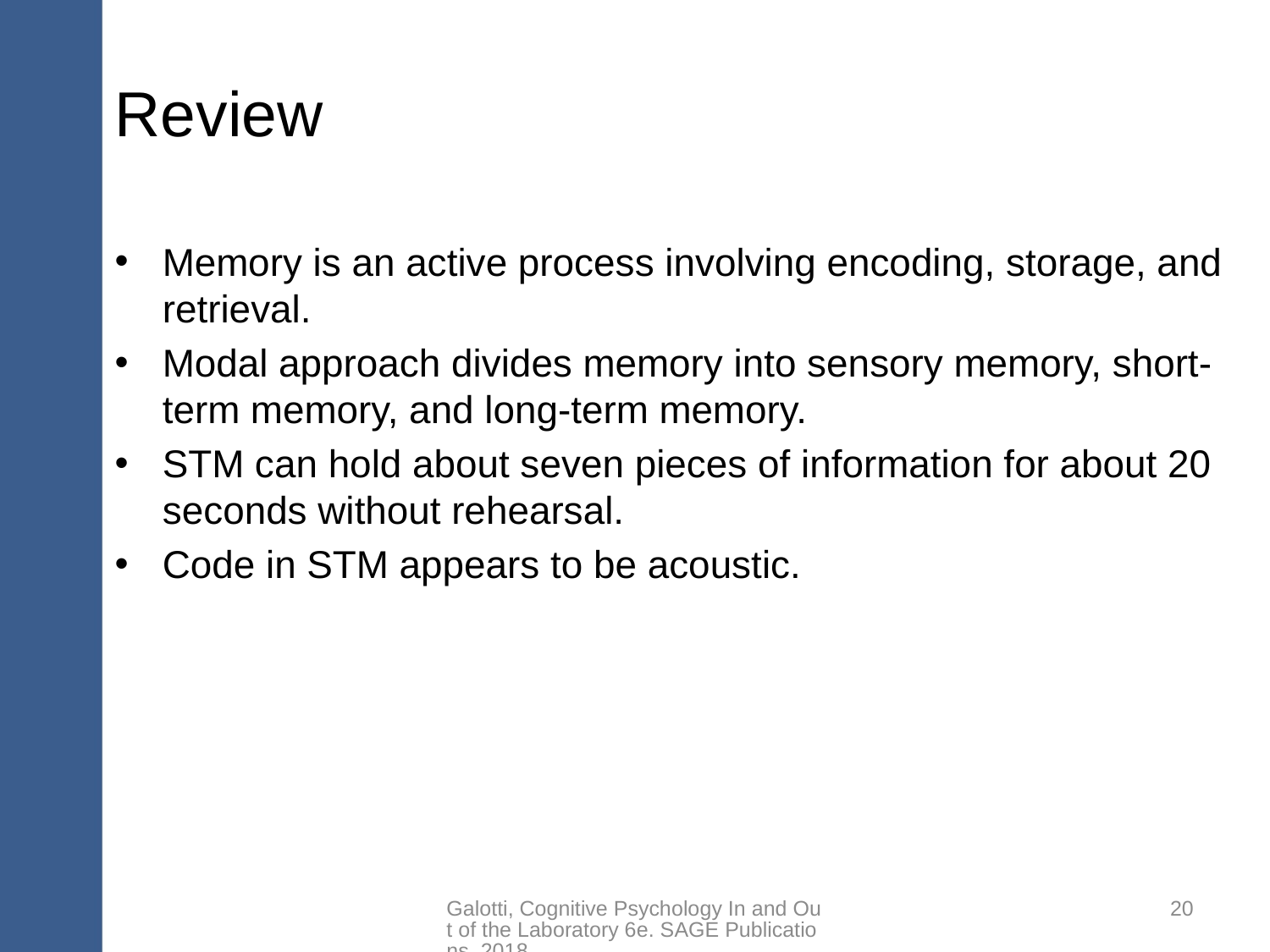

# Review
Memory is an active process involving encoding, storage, and retrieval.
Modal approach divides memory into sensory memory, short-term memory, and long-term memory.
STM can hold about seven pieces of information for about 20 seconds without rehearsal.
Code in STM appears to be acoustic.
Galotti, Cognitive Psychology In and Out of the Laboratory 6e. SAGE Publications, 2018.
20